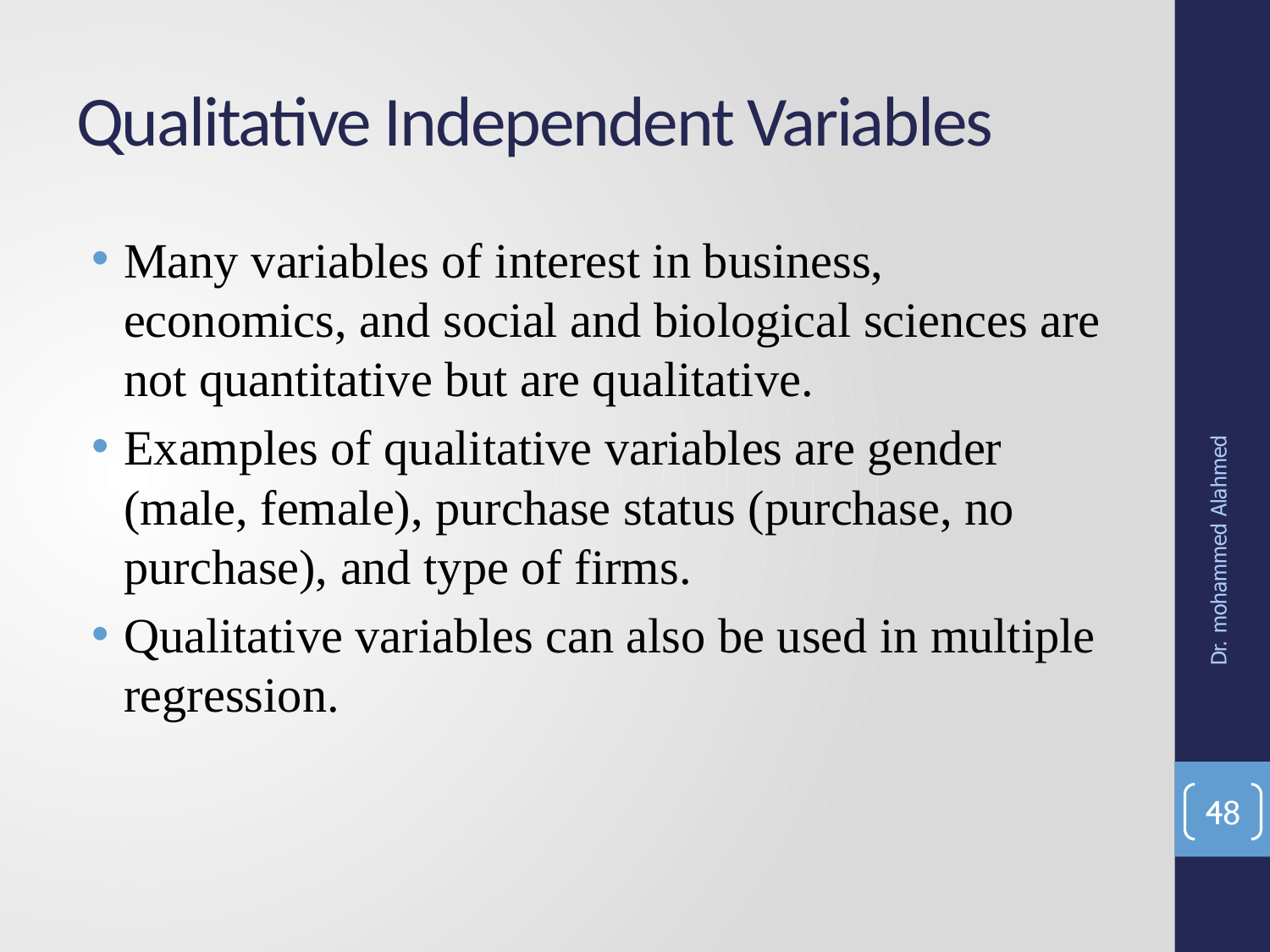

# Qualitative Independent Variables
Many variables of interest in business, economics, and social and biological sciences are not quantitative but are qualitative.
Examples of qualitative variables are gender (male, female), purchase status (purchase, no purchase), and type of firms.
Qualitative variables can also be used in multiple regression.
Dr. mohammed Alahmed
48